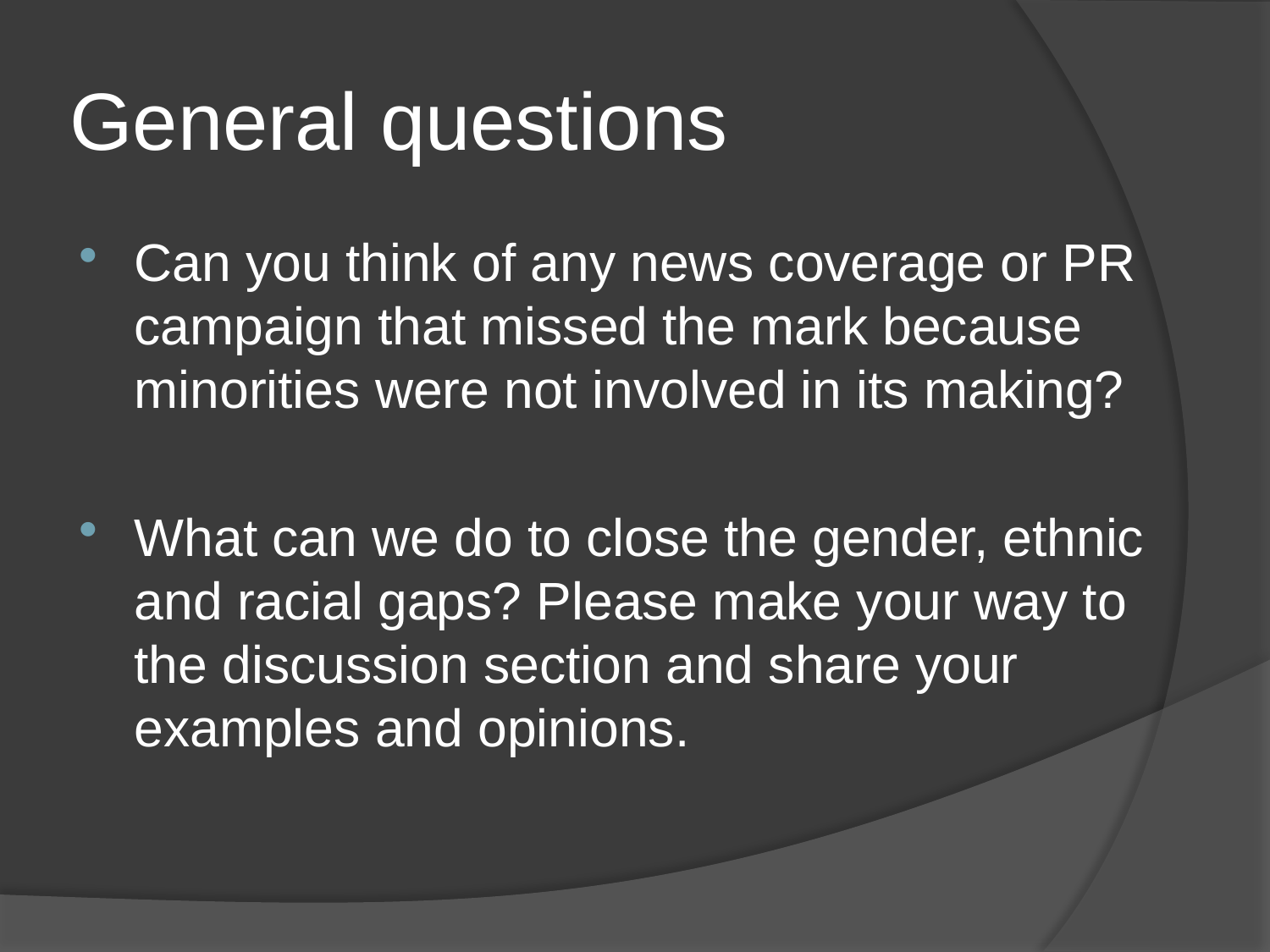

# General questions
Can you think of any news coverage or PR campaign that missed the mark because minorities were not involved in its making?

What can we do to close the gender, ethnic and racial gaps? Please make your way to the discussion section and share your examples and opinions.